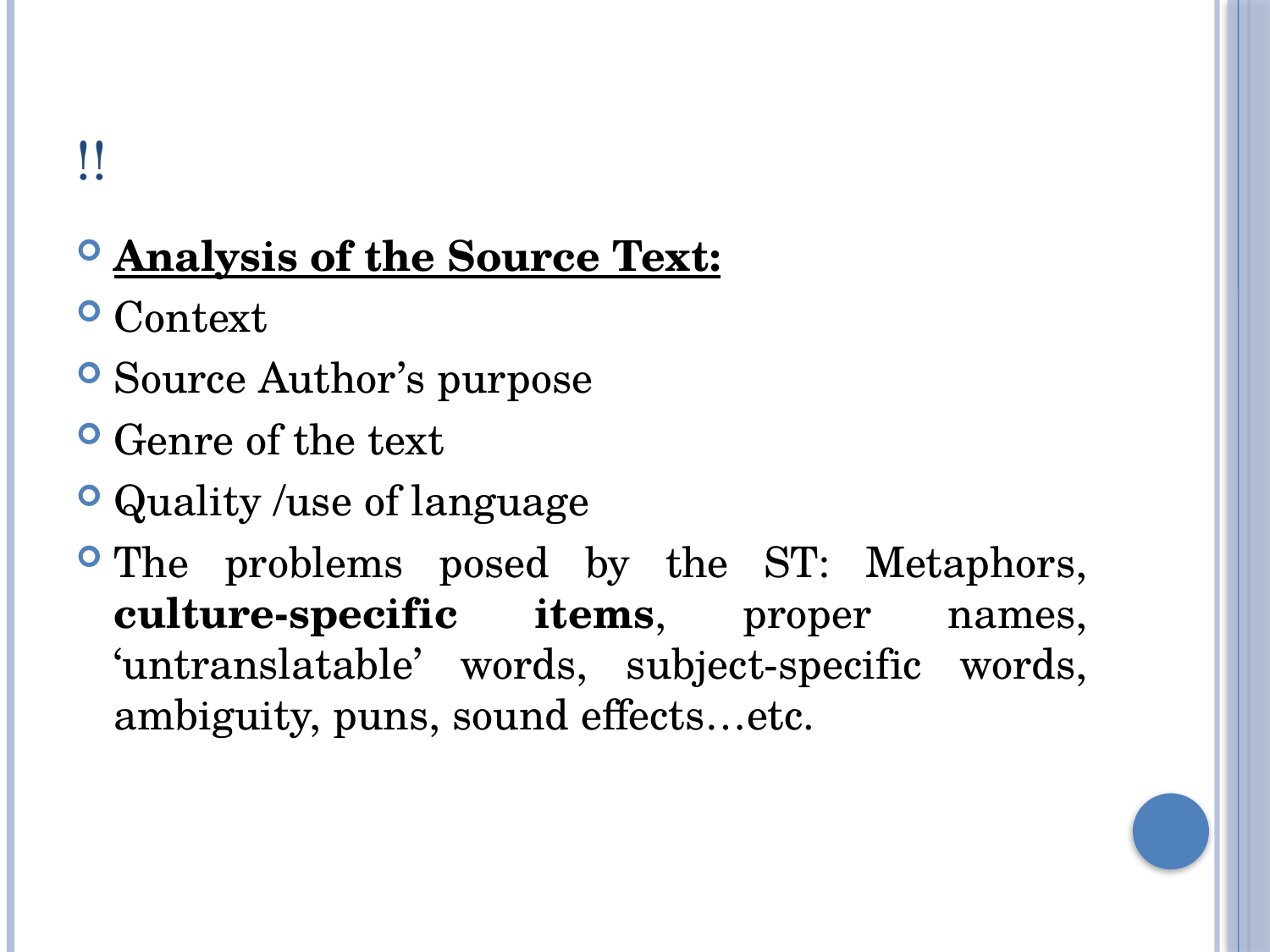

# !!
Analysis of the Source Text:
Context
Source Author’s purpose
Genre of the text
Quality /use of language
The problems posed by the ST: Metaphors, culture-specific items, proper names, ‘untranslatable’ words, subject-specific words, ambiguity, puns, sound effects…etc.